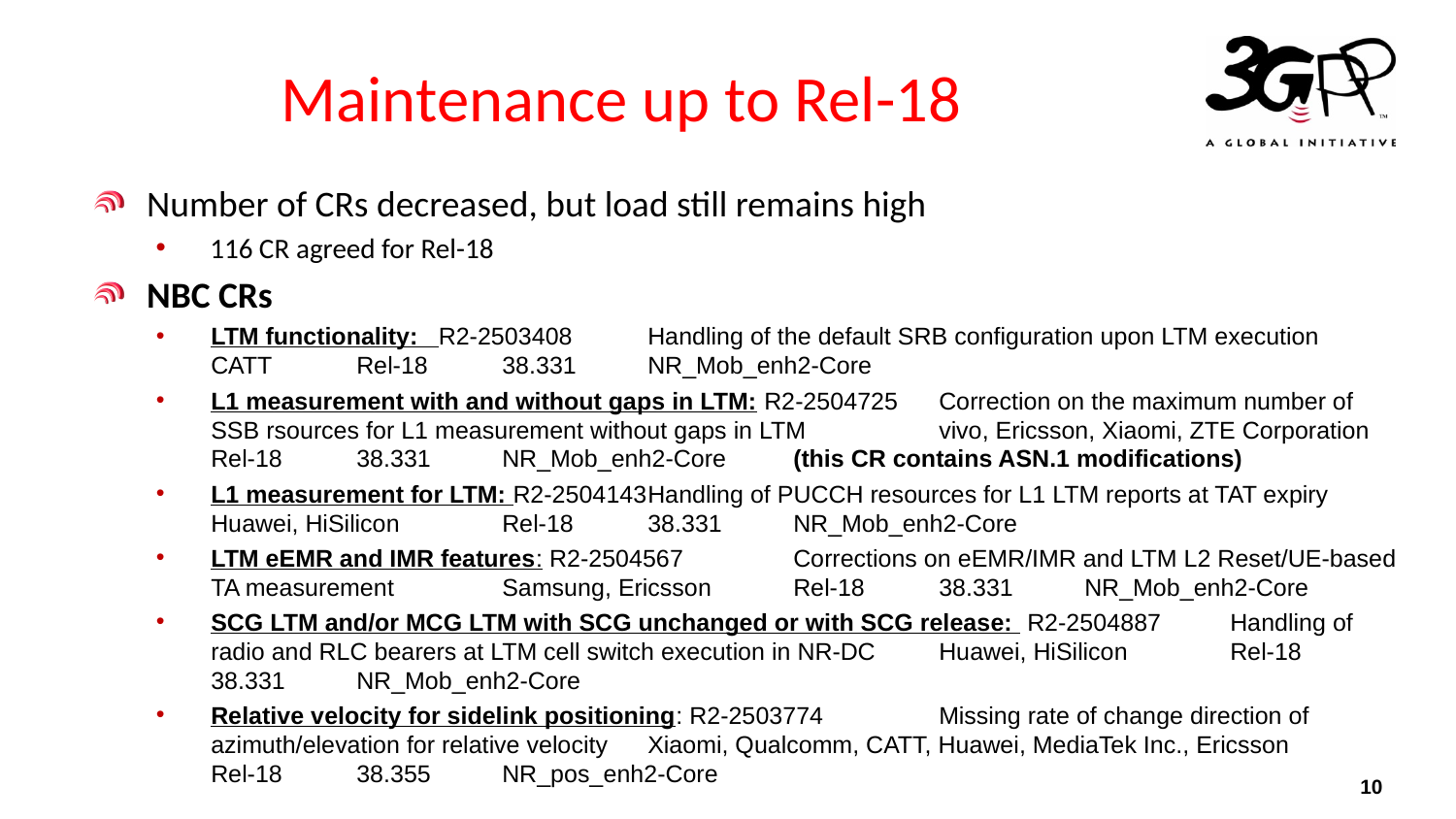

# Maintenance up to Rel-18
Number of CRs decreased, but load still remains high
116 CR agreed for Rel-18
NBC CRs
LTM functionality:   R2-2503408	Handling of the default SRB configuration upon LTM execution	CATT	Rel-18	38.331	NR_Mob_enh2-Core
L1 measurement with and without gaps in LTM: R2-2504725	Correction on the maximum number of SSB rsources for L1 measurement without gaps in LTM	vivo, Ericsson, Xiaomi, ZTE Corporation	Rel-18	38.331	NR_Mob_enh2-Core	(this CR contains ASN.1 modifications)
L1 measurement for LTM: R2-2504143	Handling of PUCCH resources for L1 LTM reports at TAT expiry	Huawei, HiSilicon	Rel-18	38.331	NR_Mob_enh2-Core
LTM eEMR and IMR features: R2-2504567	Corrections on eEMR/IMR and LTM L2 Reset/UE-based TA measurement	Samsung, Ericsson	Rel-18	38.331	NR_Mob_enh2-Core
SCG LTM and/or MCG LTM with SCG unchanged or with SCG release:  R2-2504887	Handling of radio and RLC bearers at LTM cell switch execution in NR-DC	Huawei, HiSilicon	Rel-18	38.331	NR_Mob_enh2-Core
Relative velocity for sidelink positioning: R2-2503774	Missing rate of change direction of azimuth/elevation for relative velocity	Xiaomi, Qualcomm, CATT, Huawei, MediaTek Inc., Ericsson	Rel-18	38.355	NR_pos_enh2-Core